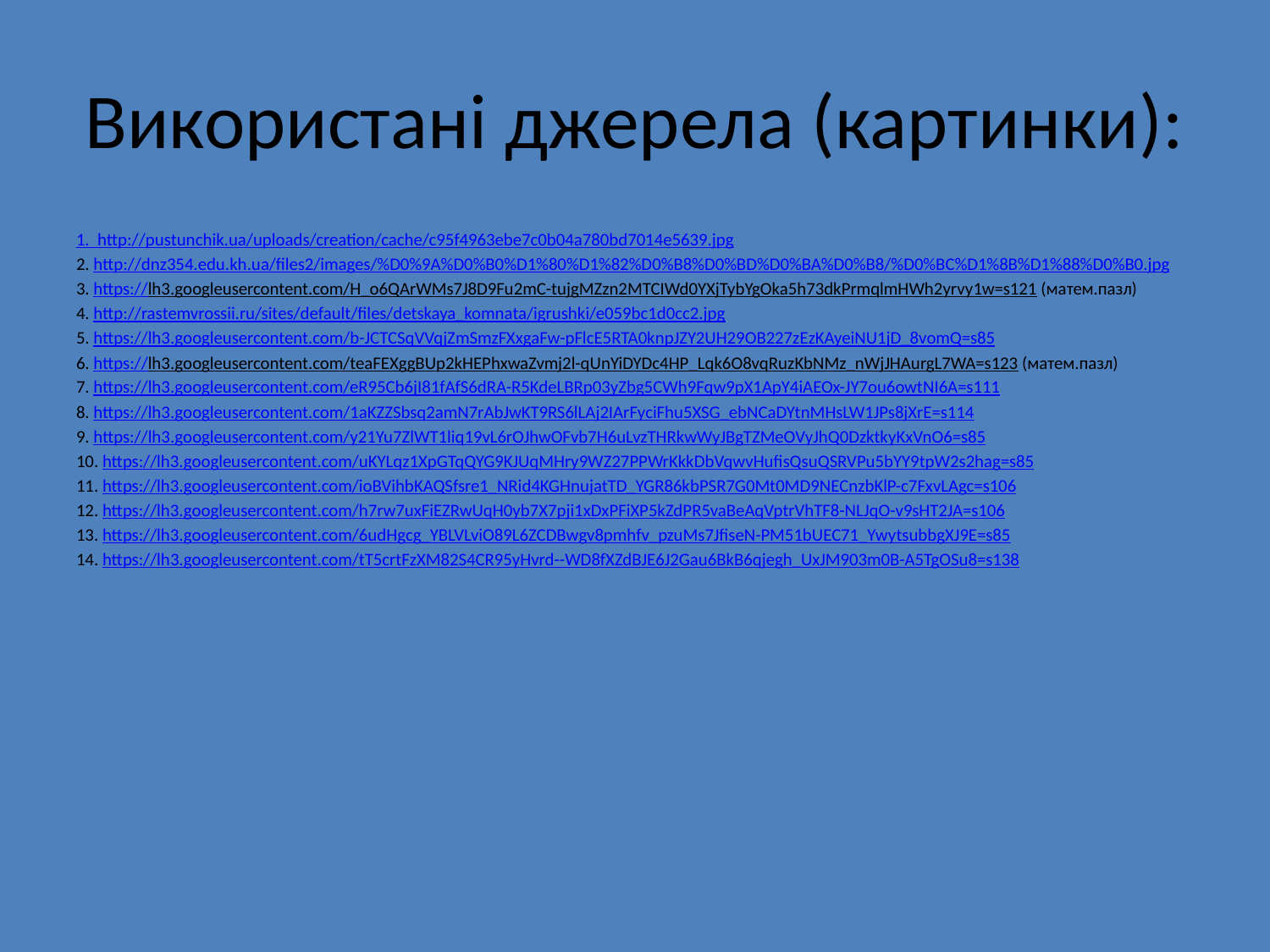

# Використані джерела (картинки):
1.  http://pustunchik.ua/uploads/creation/cache/c95f4963ebe7c0b04a780bd7014e5639.jpg
2. http://dnz354.edu.kh.ua/files2/images/%D0%9A%D0%B0%D1%80%D1%82%D0%B8%D0%BD%D0%BA%D0%B8/%D0%BC%D1%8B%D1%88%D0%B0.jpg
3. https://lh3.googleusercontent.com/H_o6QArWMs7J8D9Fu2mC-tujgMZzn2MTCIWd0YXjTybYgOka5h73dkPrmqlmHWh2yrvy1w=s121 (матем.пазл)
4. http://rastemvrossii.ru/sites/default/files/detskaya_komnata/igrushki/e059bc1d0cc2.jpg
5. https://lh3.googleusercontent.com/b-JCTCSqVVqjZmSmzFXxgaFw-pFlcE5RTA0knpJZY2UH29OB227zEzKAyeiNU1jD_8vomQ=s85
6. https://lh3.googleusercontent.com/teaFEXggBUp2kHEPhxwaZvmj2l-qUnYiDYDc4HP_Lqk6O8vqRuzKbNMz_nWjJHAurgL7WA=s123 (матем.пазл)
7. https://lh3.googleusercontent.com/eR95Cb6jI81fAfS6dRA-R5KdeLBRp03yZbg5CWh9Fqw9pX1ApY4iAEOx-JY7ou6owtNI6A=s111
8. https://lh3.googleusercontent.com/1aKZZSbsq2amN7rAbJwKT9RS6lLAj2IArFyciFhu5XSG_ebNCaDYtnMHsLW1JPs8jXrE=s114
9. https://lh3.googleusercontent.com/y21Yu7ZlWT1liq19vL6rOJhwOFvb7H6uLvzTHRkwWyJBgTZMeOVyJhQ0DzktkyKxVnO6=s85
10. https://lh3.googleusercontent.com/uKYLqz1XpGTqQYG9KJUqMHry9WZ27PPWrKkkDbVqwvHufisQsuQSRVPu5bYY9tpW2s2hag=s85
11. https://lh3.googleusercontent.com/ioBVihbKAQSfsre1_NRid4KGHnujatTD_YGR86kbPSR7G0Mt0MD9NECnzbKlP-c7FxvLAgc=s106
12. https://lh3.googleusercontent.com/h7rw7uxFiEZRwUqH0yb7X7pji1xDxPFiXP5kZdPR5vaBeAqVptrVhTF8-NLJqO-v9sHT2JA=s106
13. https://lh3.googleusercontent.com/6udHgcg_YBLVLviO89L6ZCDBwgv8pmhfv_pzuMs7JfiseN-PM51bUEC71_YwytsubbgXJ9E=s85
14. https://lh3.googleusercontent.com/tT5crtFzXM82S4CR95yHvrd--WD8fXZdBJE6J2Gau6BkB6qjegh_UxJM903m0B-A5TgOSu8=s138